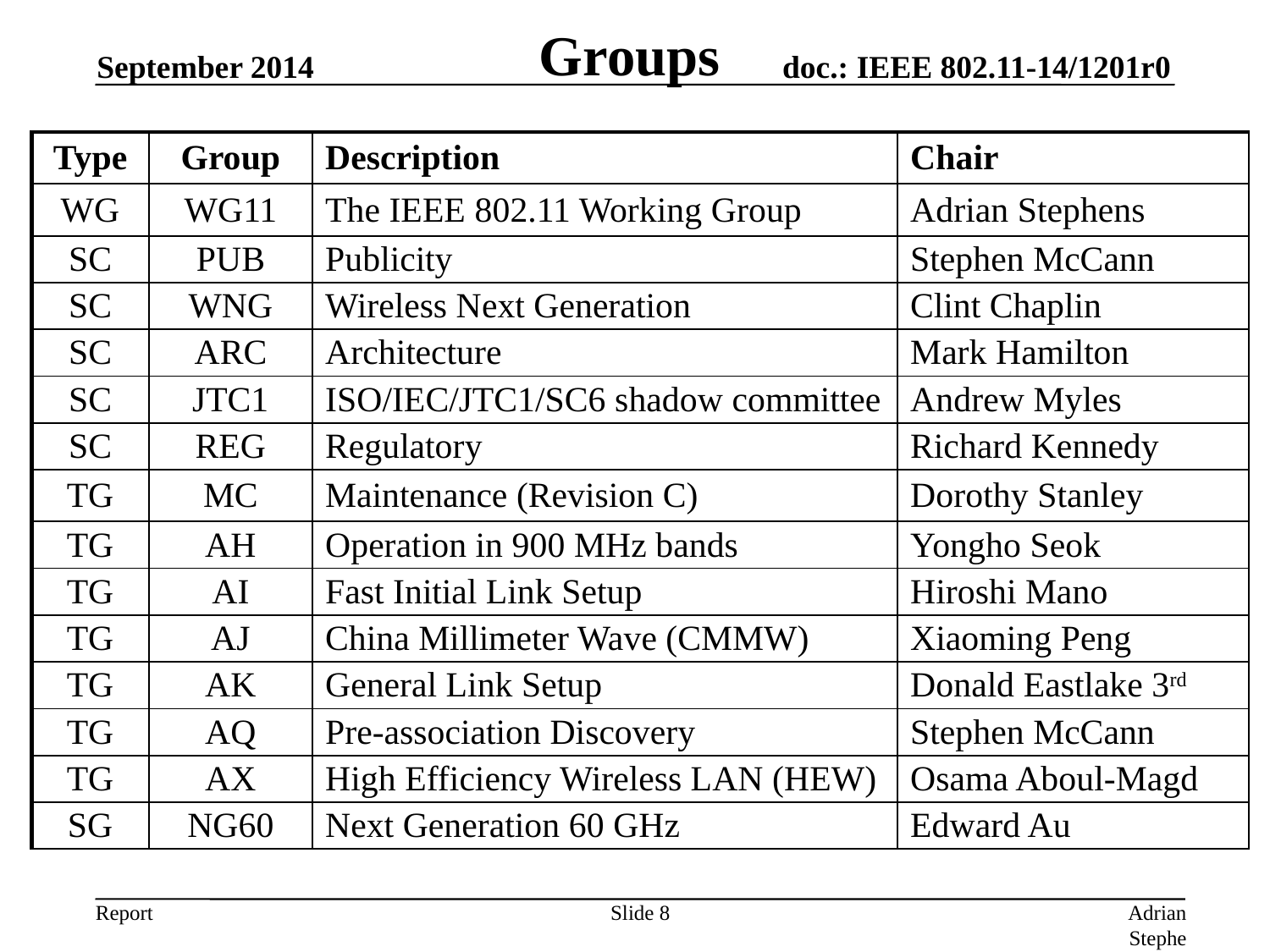

# Groups
September 2014
| Type | Group | Description | Chair |
| --- | --- | --- | --- |
| WG | WG11 | The IEEE 802.11 Working Group | Adrian Stephens |
| SC | PUB | Publicity | Stephen McCann |
| SC | WNG | Wireless Next Generation | Clint Chaplin |
| SC | ARC | Architecture | Mark Hamilton |
| SC | JTC1 | ISO/IEC/JTC1/SC6 shadow committee | Andrew Myles |
| SC | REG | Regulatory | Richard Kennedy |
| TG | MC | Maintenance (Revision C) | Dorothy Stanley |
| TG | AH | Operation in 900 MHz bands | Yongho Seok |
| TG | AI | Fast Initial Link Setup | Hiroshi Mano |
| TG | AJ | China Millimeter Wave (CMMW) | Xiaoming Peng |
| TG | AK | General Link Setup | Donald Eastlake 3rd |
| TG | AQ | Pre-association Discovery | Stephen McCann |
| TG | AX | High Efficiency Wireless LAN (HEW) | Osama Aboul-Magd |
| SG | NG60 | Next Generation 60 GHz | Edward Au |
Slide 8
Adrian Stephens, Intel Corporation